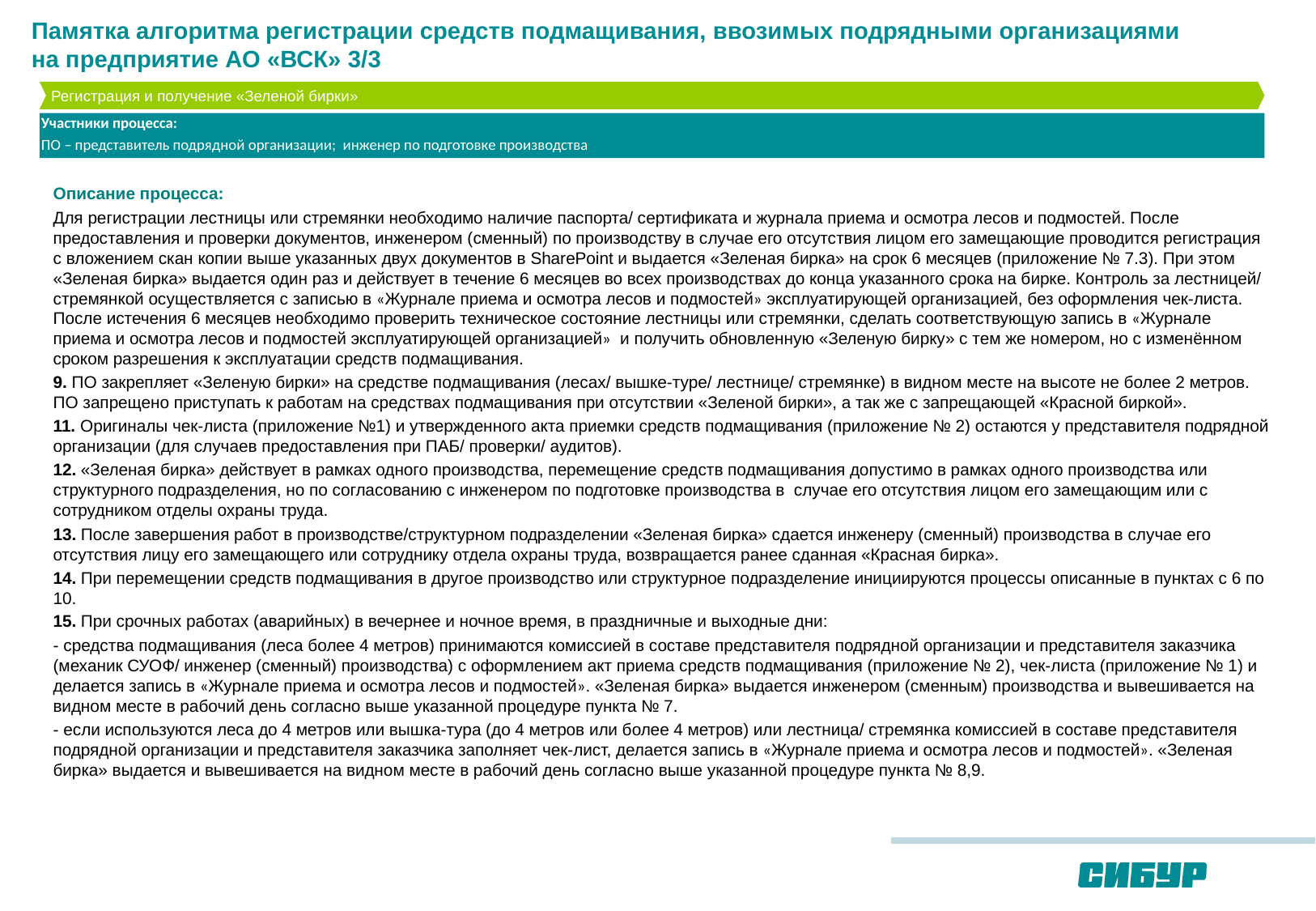

# Памятка алгоритма регистрации средств подмащивания, ввозимых подрядными организациями на предприятие АО «ВСК» 3/3

Регистрация и получение «Зеленой бирки»
Участники процесса:
ПО – представитель подрядной организации;  инженер по подготовке производства

Описание процесса:
Для регистрации лестницы или стремянки необходимо наличие паспорта/ сертификата и журнала приема и осмотра лесов и подмостей. После предоставления и проверки документов, инженером (сменный) по производству в случае его отсутствия лицом его замещающие проводится регистрация с вложением скан копии выше указанных двух документов в SharePoint и выдается «Зеленая бирка» на срок 6 месяцев (приложение № 7.3). При этом «Зеленая бирка» выдается один раз и действует в течение 6 месяцев во всех производствах до конца указанного срока на бирке. Контроль за лестницей/ стремянкой осуществляется с записью в «Журнале приема и осмотра лесов и подмостей» эксплуатирующей организацией, без оформления чек-листа. После истечения 6 месяцев необходимо проверить техническое состояние лестницы или стремянки, сделать соответствующую запись в «Журнале приема и осмотра лесов и подмостей эксплуатирующей организацией»  и получить обновленную «Зеленую бирку» с тем же номером, но с изменённом сроком разрешения к эксплуатации средств подмащивания.
9. ПО закрепляет «Зеленую бирки» на средстве подмащивания (лесах/ вышке-туре/ лестнице/ стремянке) в видном месте на высоте не более 2 метров. ПО запрещено приступать к работам на средствах подмащивания при отсутствии «Зеленой бирки», а так же с запрещающей «Красной биркой».
11. Оригиналы чек-листа (приложение №1) и утвержденного акта приемки средств подмащивания (приложение № 2) остаются у представителя подрядной организации (для случаев предоставления при ПАБ/ проверки/ аудитов).
12. «Зеленая бирка» действует в рамках одного производства, перемещение средств подмащивания допустимо в рамках одного производства или структурного подразделения, но по согласованию с инженером по подготовке производства в  случае его отсутствия лицом его замещающим или с сотрудником отделы охраны труда.
13. После завершения работ в производстве/структурном подразделении «Зеленая бирка» сдается инженеру (сменный) производства в случае его отсутствия лицу его замещающего или сотруднику отдела охраны труда, возвращается ранее сданная «Красная бирка».
14. При перемещении средств подмащивания в другое производство или структурное подразделение инициируются процессы описанные в пунктах с 6 по 10.
15. При срочных работах (аварийных) в вечернее и ночное время, в праздничные и выходные дни:
- средства подмащивания (леса более 4 метров) принимаются комиссией в составе представителя подрядной организации и представителя заказчика (механик СУОФ/ инженер (сменный) производства) с оформлением акт приема средств подмащивания (приложение № 2), чек-листа (приложение № 1) и делается запись в «Журнале приема и осмотра лесов и подмостей». «Зеленая бирка» выдается инженером (сменным) производства и вывешивается на видном месте в рабочий день согласно выше указанной процедуре пункта № 7.
- если используются леса до 4 метров или вышка-тура (до 4 метров или более 4 метров) или лестница/ стремянка комиссией в составе представителя подрядной организации и представителя заказчика заполняет чек-лист, делается запись в «Журнале приема и осмотра лесов и подмостей». «Зеленая бирка» выдается и вывешивается на видном месте в рабочий день согласно выше указанной процедуре пункта № 8,9.